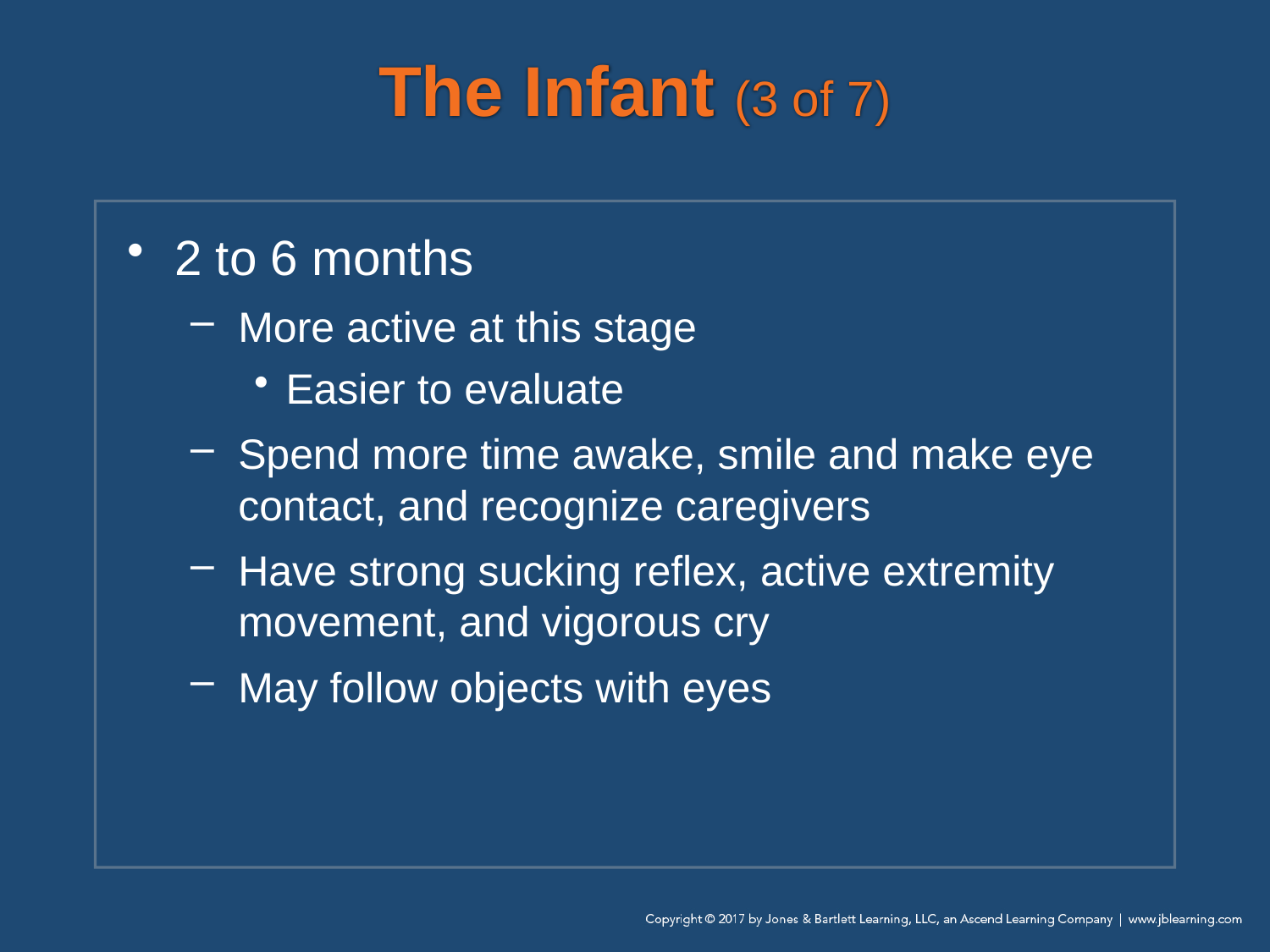

# The Infant (3 of 7)
2 to 6 months
More active at this stage
Easier to evaluate
Spend more time awake, smile and make eye contact, and recognize caregivers
Have strong sucking reflex, active extremity movement, and vigorous cry
May follow objects with eyes